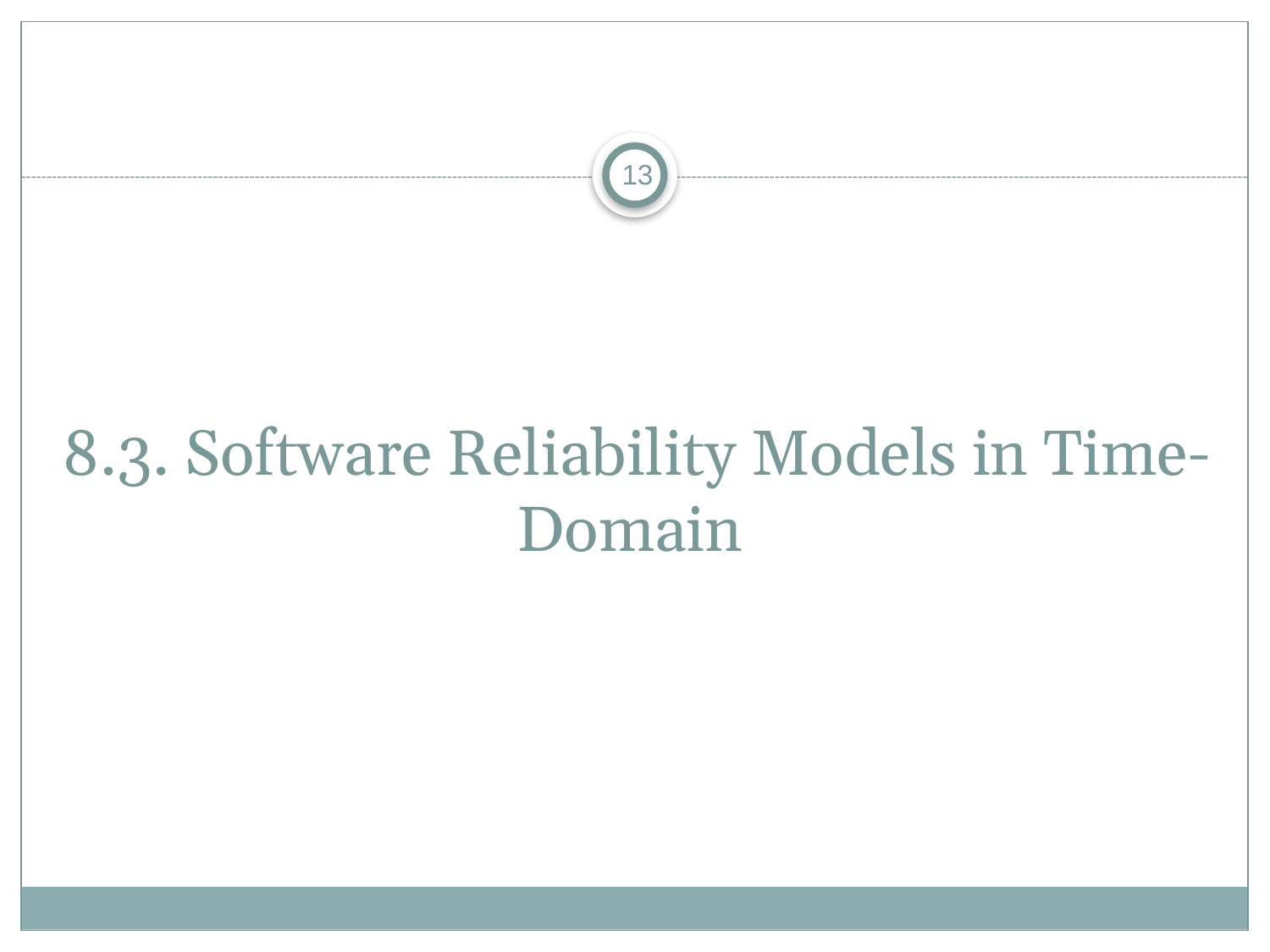

13
# 8.3. Software Reliability Models in Time-Domain